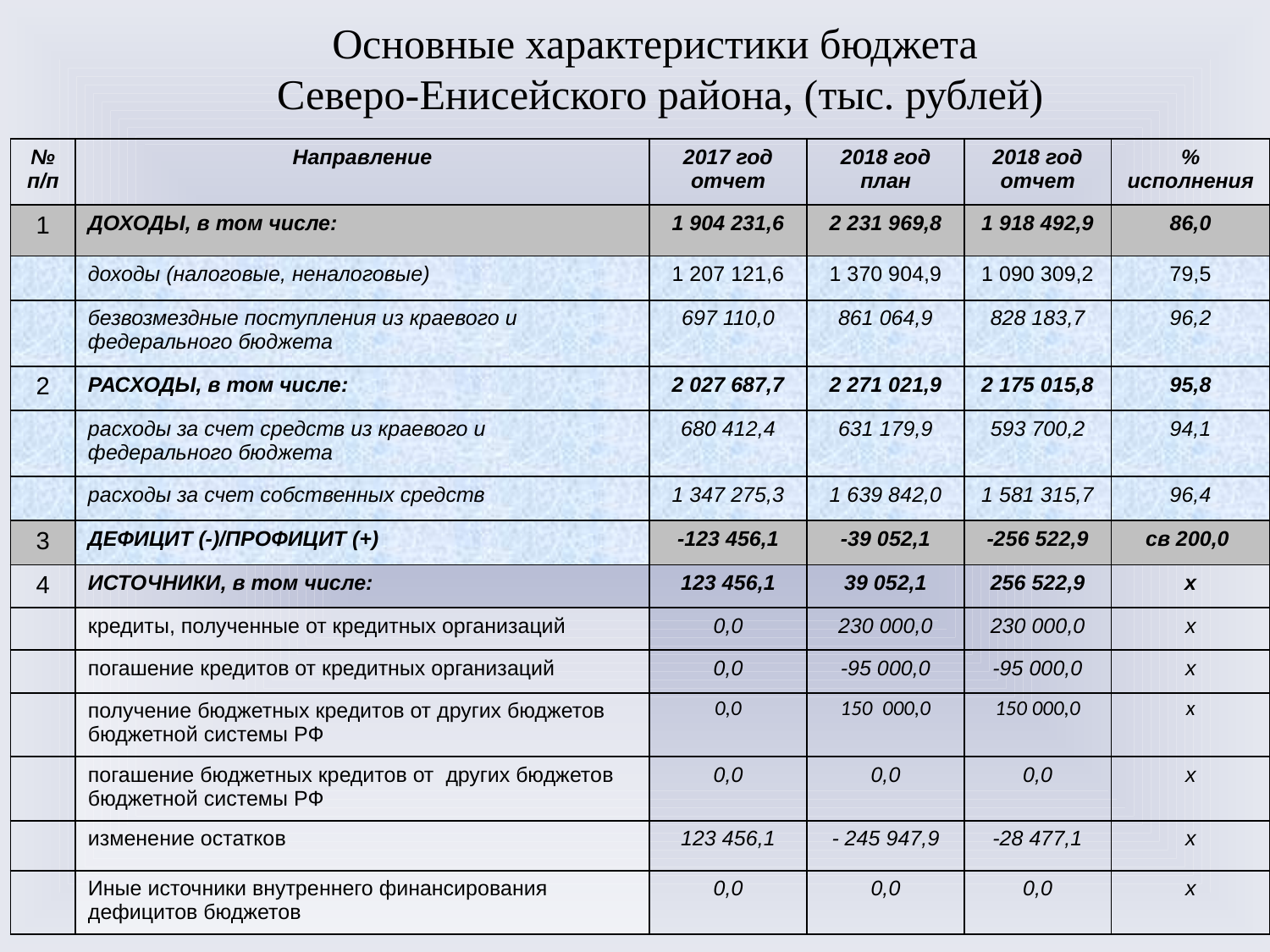

Основные характеристики бюджета
Северо-Енисейского района, (тыс. рублей)
| № п/п | Направление | 2017 год отчет | 2018 год план | 2018 год отчет | % исполнения |
| --- | --- | --- | --- | --- | --- |
| 1 | ДОХОДЫ, в том числе: | 1 904 231,6 | 2 231 969,8 | 1 918 492,9 | 86,0 |
|  | доходы (налоговые, неналоговые) | 1 207 121,6 | 1 370 904,9 | 1 090 309,2 | 79,5 |
|  | безвозмездные поступления из краевого и федерального бюджета | 697 110,0 | 861 064,9 | 828 183,7 | 96,2 |
| 2 | РАСХОДЫ, в том числе: | 2 027 687,7 | 2 271 021,9 | 2 175 015,8 | 95,8 |
|  | расходы за счет средств из краевого и федерального бюджета | 680 412,4 | 631 179,9 | 593 700,2 | 94,1 |
|  | расходы за счет собственных средств | 1 347 275,3 | 1 639 842,0 | 1 581 315,7 | 96,4 |
| 3 | ДЕФИЦИТ (-)/ПРОФИЦИТ (+) | -123 456,1 | -39 052,1 | -256 522,9 | св 200,0 |
| 4 | ИСТОЧНИКИ, в том числе: | 123 456,1 | 39 052,1 | 256 522,9 | х |
|  | кредиты, полученные от кредитных организаций | 0,0 | 230 000,0 | 230 000,0 | х |
|  | погашение кредитов от кредитных организаций | 0,0 | -95 000,0 | -95 000,0 | х |
|  | получение бюджетных кредитов от других бюджетов бюджетной системы РФ | 0,0 | 150 000,0 | 150 000,0 | х |
|  | погашение бюджетных кредитов от других бюджетов бюджетной системы РФ | 0,0 | 0,0 | 0,0 | х |
|  | изменение остатков | 123 456,1 | - 245 947,9 | -28 477,1 | х |
|  | Иные источники внутреннего финансирования дефицитов бюджетов | 0,0 | 0,0 | 0,0 | х |